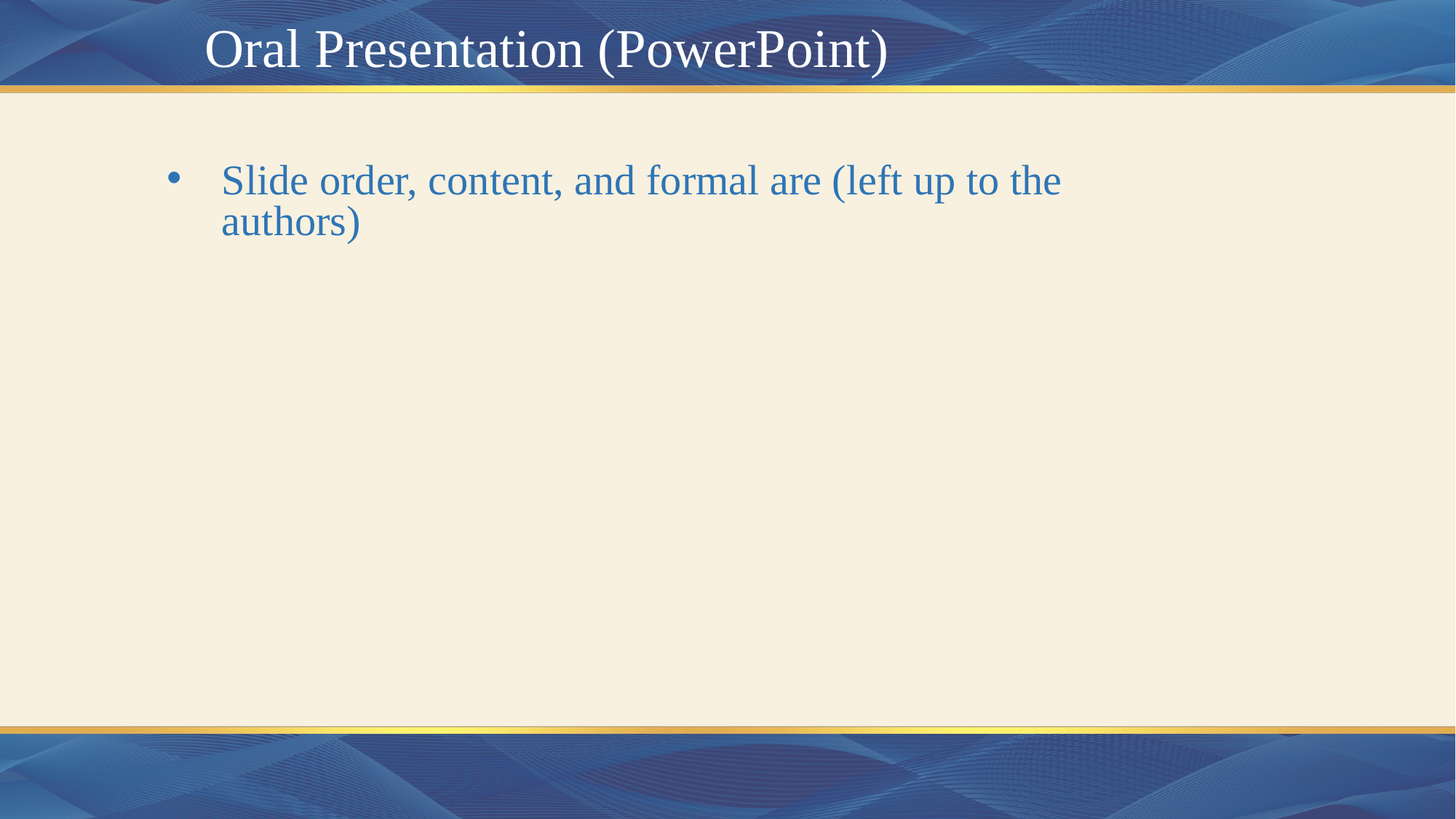

# Oral Presentation (PowerPoint)
Slide order, content, and formal are (left up to the authors)